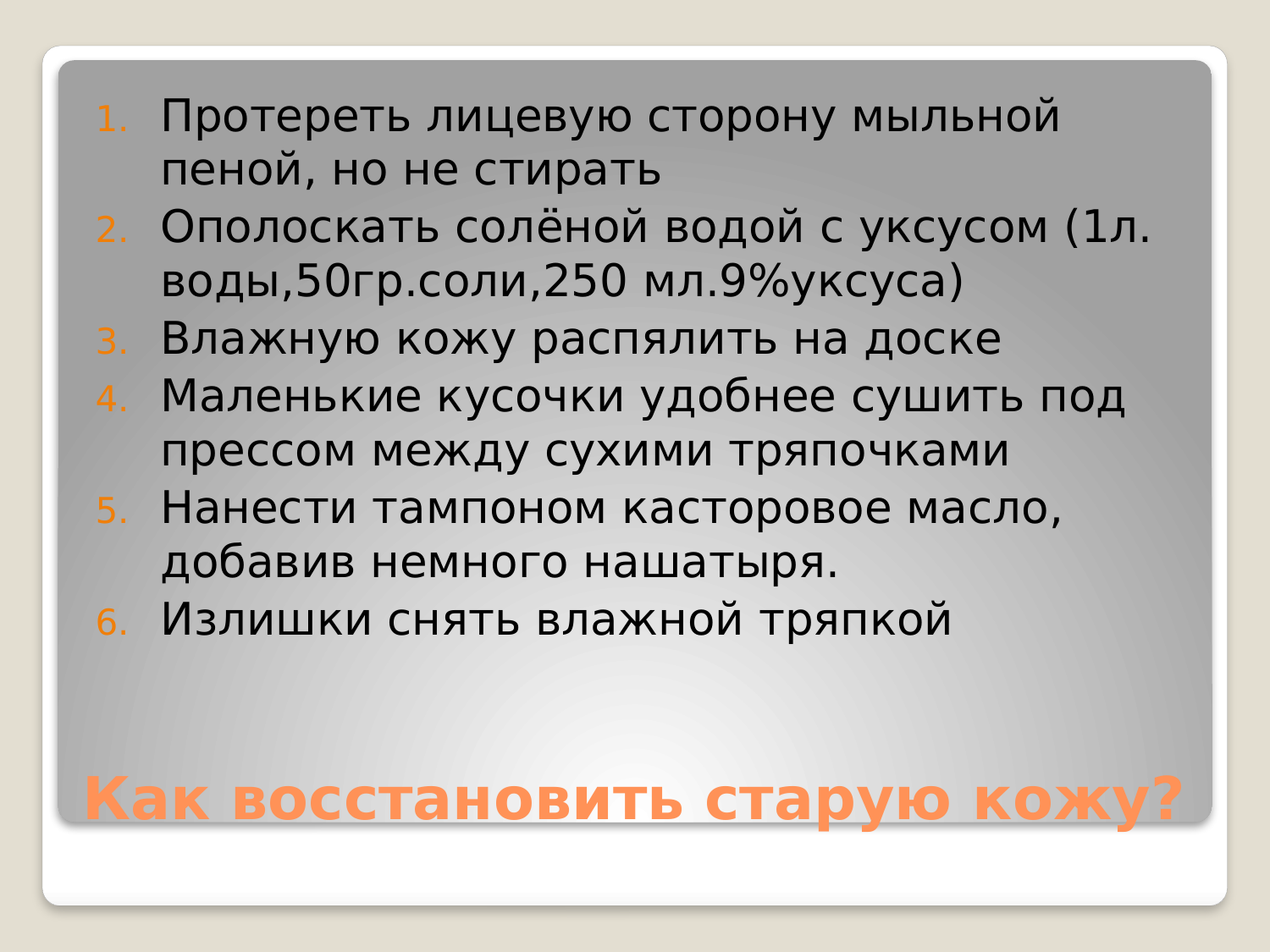

Протереть лицевую сторону мыльной пеной, но не стирать
Ополоскать солёной водой с уксусом (1л. воды,50гр.соли,250 мл.9%уксуса)
Влажную кожу распялить на доске
Маленькие кусочки удобнее сушить под прессом между сухими тряпочками
Нанести тампоном касторовое масло, добавив немного нашатыря.
Излишки снять влажной тряпкой
# Как восстановить старую кожу?